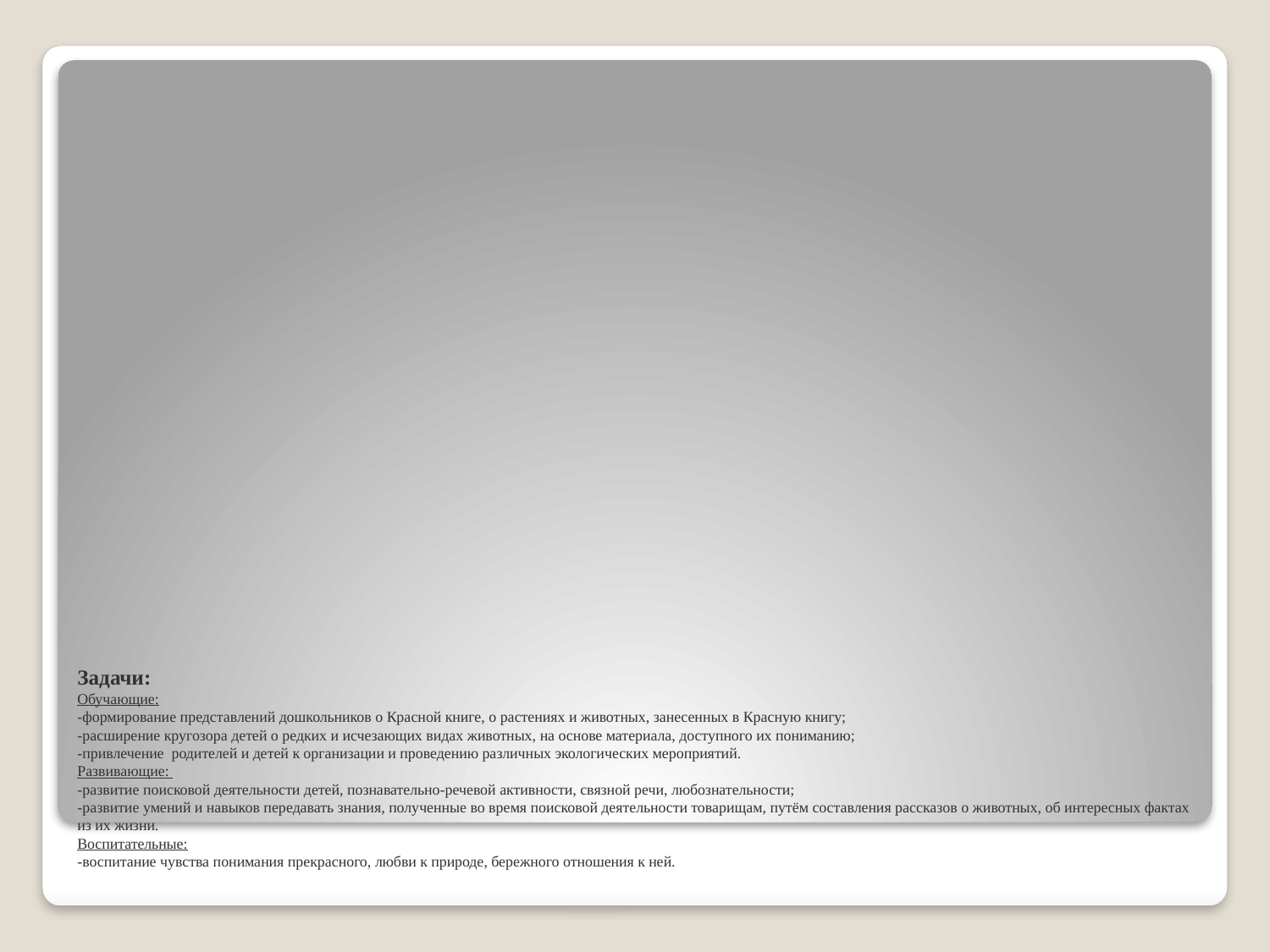

# Задачи: Обучающие: -формирование представлений дошкольников о Красной книге, о растениях и животных, занесенных в Красную книгу; -расширение кругозора детей о редких и исчезающих видах животных, на основе материала, доступного их пониманию; -привлечение  родителей и детей к организации и проведению различных экологических мероприятий. Развивающие: -развитие поисковой деятельности детей, познавательно-речевой активности, связной речи, любознательности; -развитие умений и навыков передавать знания, полученные во время поисковой деятельности товарищам, путём составления рассказов о животных, об интересных фактах из их жизни. Воспитательные: -воспитание чувства понимания прекрасного, любви к природе, бережного отношения к ней.